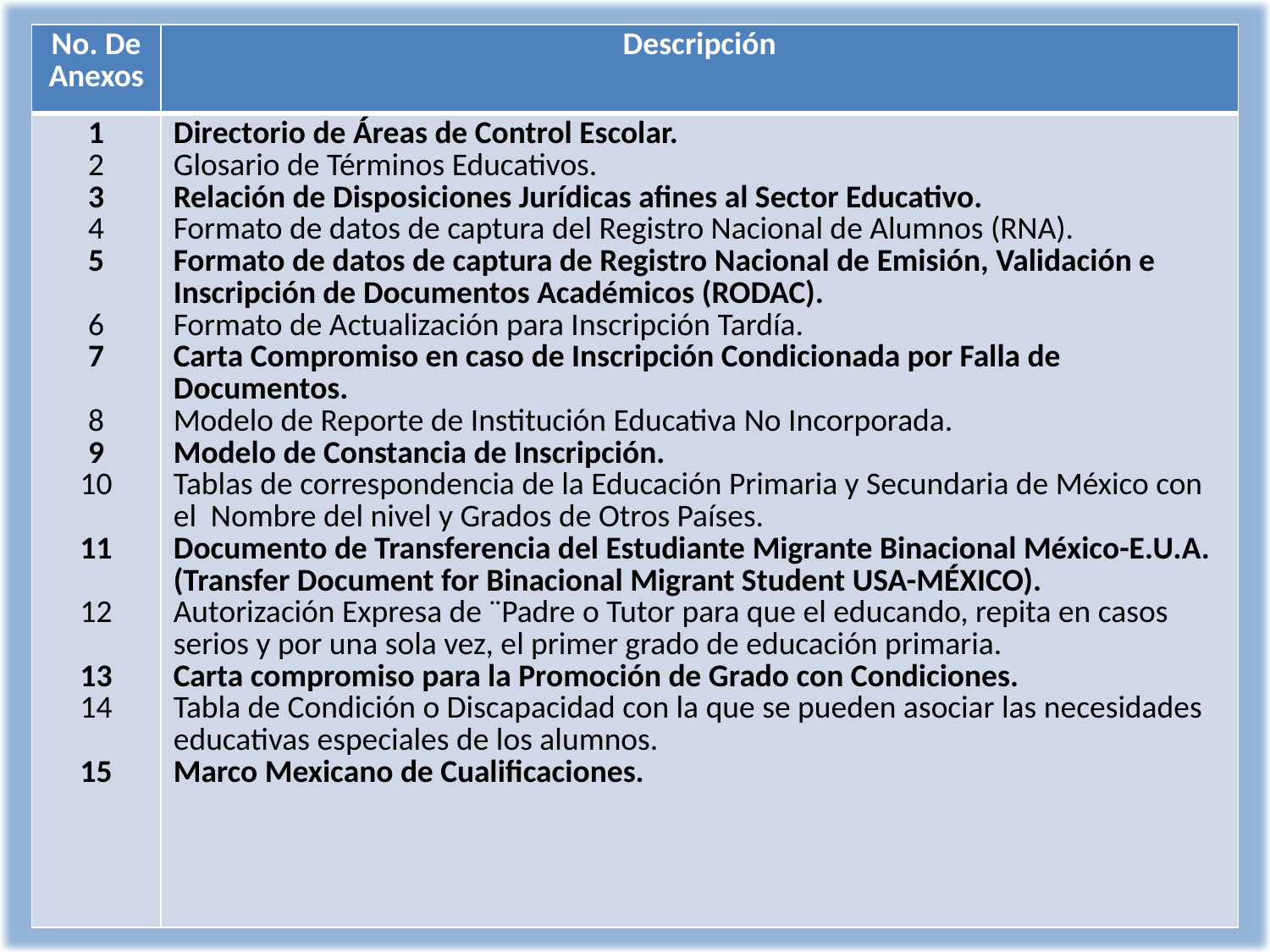

| No. De Anexos | Descripción |
| --- | --- |
| 1 2 3 4 5 6 7 8 9 10 11 12 13 14 15 | Directorio de Áreas de Control Escolar. Glosario de Términos Educativos. Relación de Disposiciones Jurídicas afines al Sector Educativo. Formato de datos de captura del Registro Nacional de Alumnos (RNA). Formato de datos de captura de Registro Nacional de Emisión, Validación e Inscripción de Documentos Académicos (RODAC). Formato de Actualización para Inscripción Tardía. Carta Compromiso en caso de Inscripción Condicionada por Falla de Documentos. Modelo de Reporte de Institución Educativa No Incorporada. Modelo de Constancia de Inscripción. Tablas de correspondencia de la Educación Primaria y Secundaria de México con el Nombre del nivel y Grados de Otros Países. Documento de Transferencia del Estudiante Migrante Binacional México-E.U.A. (Transfer Document for Binacional Migrant Student USA-MÉXICO). Autorización Expresa de ¨Padre o Tutor para que el educando, repita en casos serios y por una sola vez, el primer grado de educación primaria. Carta compromiso para la Promoción de Grado con Condiciones. Tabla de Condición o Discapacidad con la que se pueden asociar las necesidades educativas especiales de los alumnos. Marco Mexicano de Cualificaciones. |
#